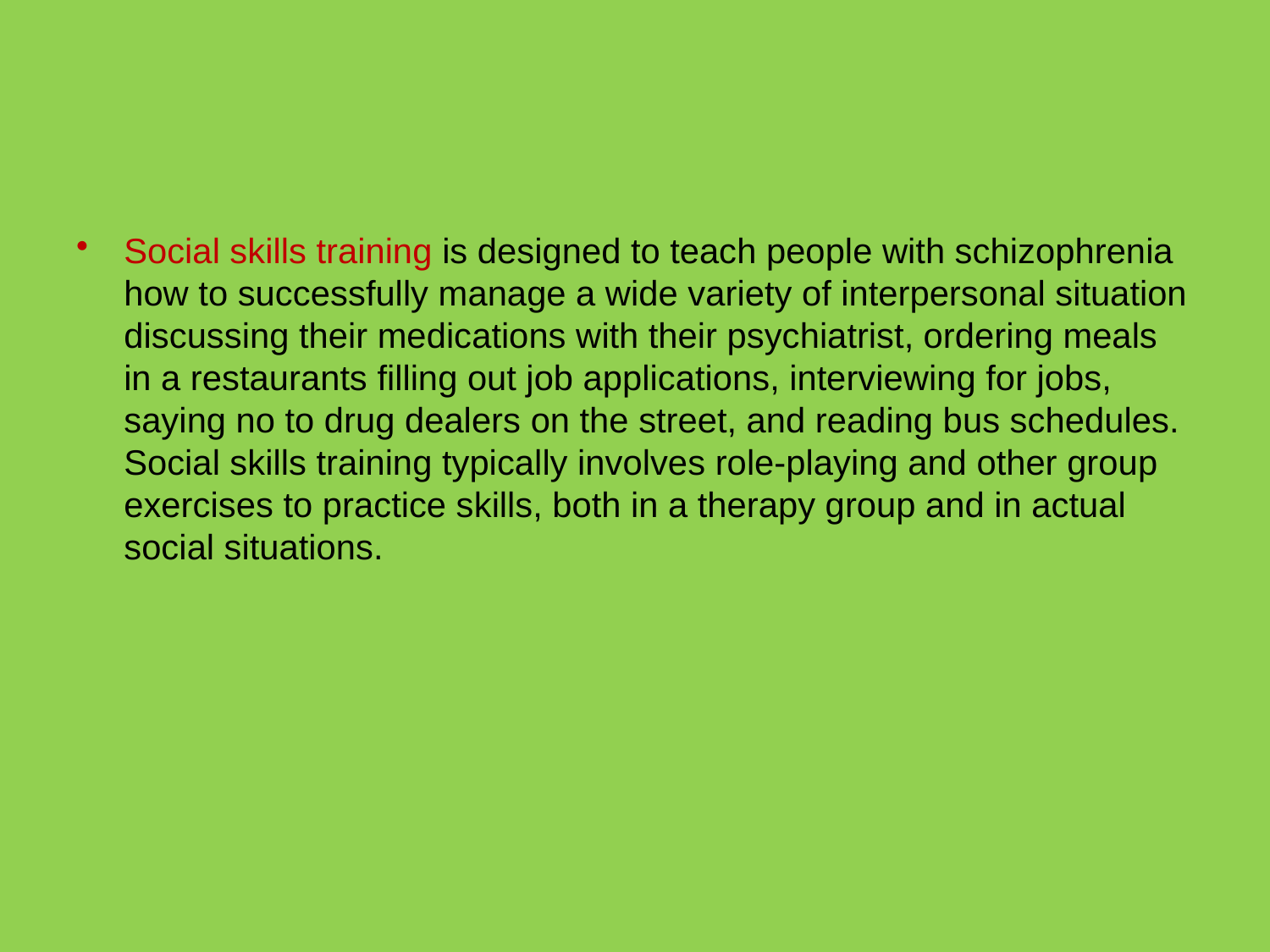

#
Social skills training is designed to teach people with schizophrenia how to successfully manage a wide variety of interpersonal situation discussing their medications with their psychiatrist, ordering meals in a restaurants filling out job applications, interviewing for jobs, saying no to drug dealers on the street, and reading bus schedules.  Social skills training typically involves role-playing and other group exercises to practice skills, both in a therapy group and in actual social situations.